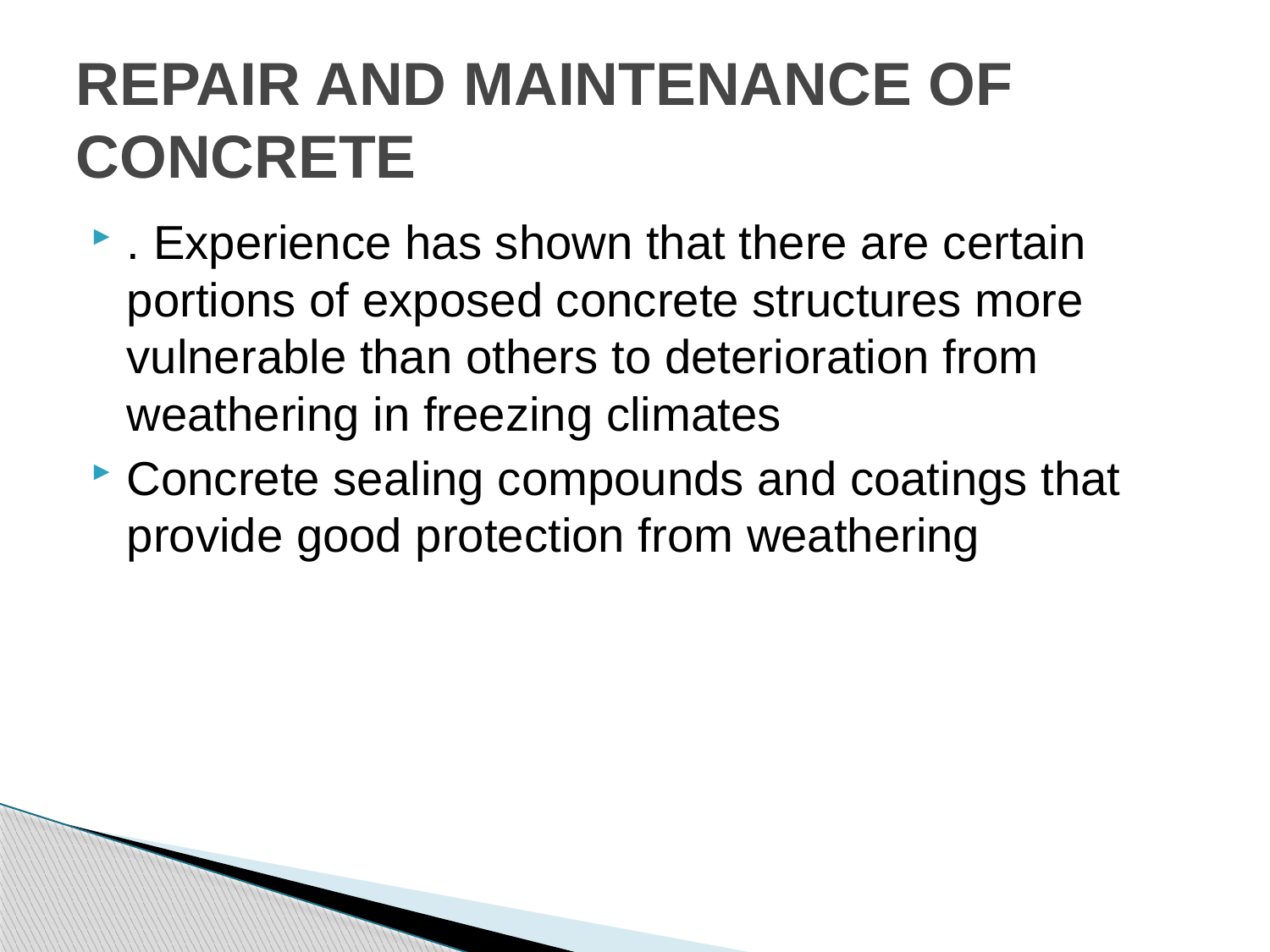

# REPAIR AND MAINTENANCE OF CONCRETE
. Experience has shown that there are certain portions of exposed concrete structures more vulnerable than others to deterioration from weathering in freezing climates
Concrete sealing compounds and coatings that provide good protection from weathering